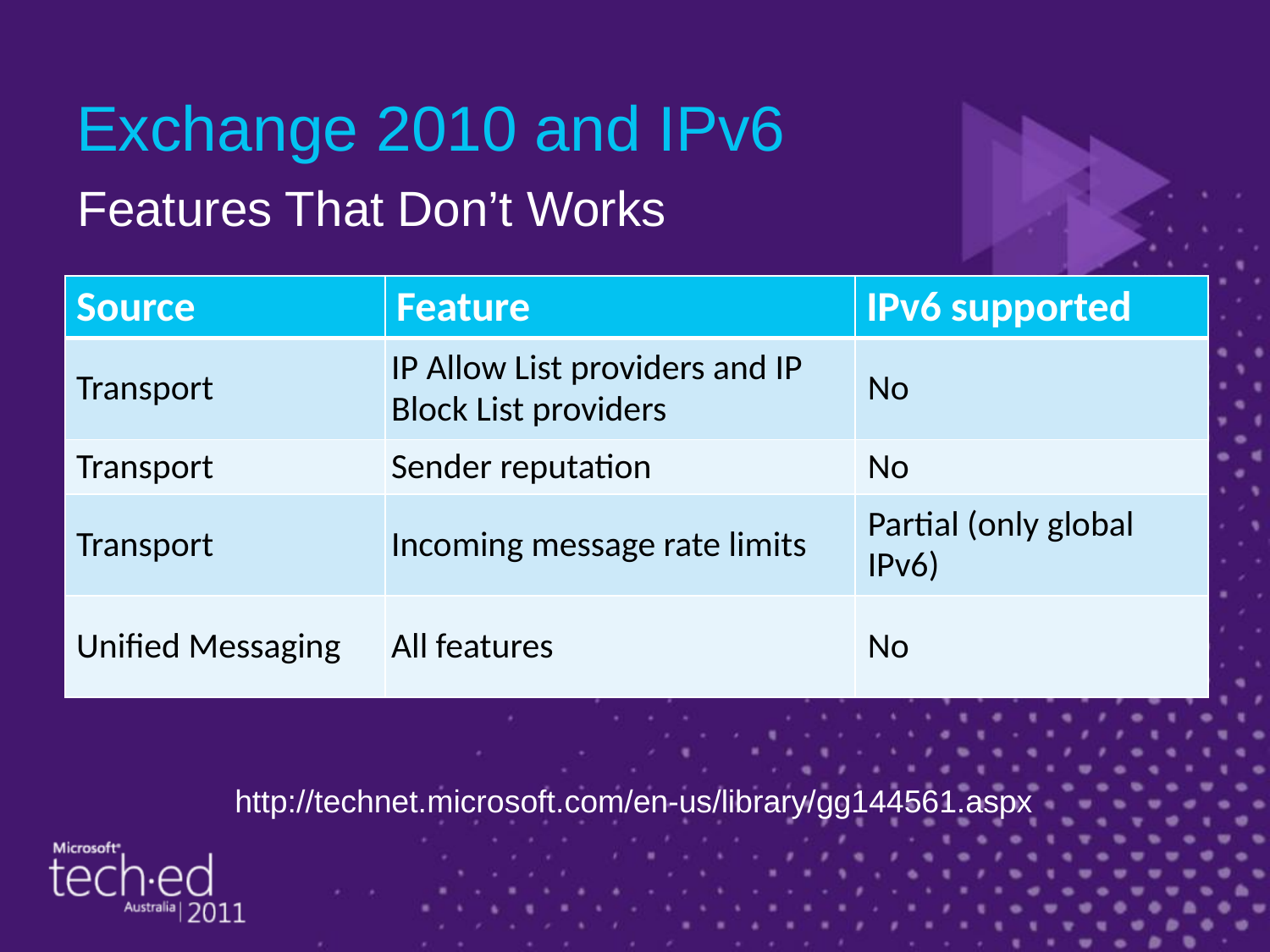

# Exchange 2010 and IPv6
Features That Don’t Works
| Source | Feature | IPv6 supported |
| --- | --- | --- |
| Transport | IP Allow List providers and IP Block List providers | No |
| Transport | Sender reputation | No |
| Transport | Incoming message rate limits | Partial (only global IPv6) |
| Unified Messaging | All features | No |
http://technet.microsoft.com/en-us/library/gg144561.aspx